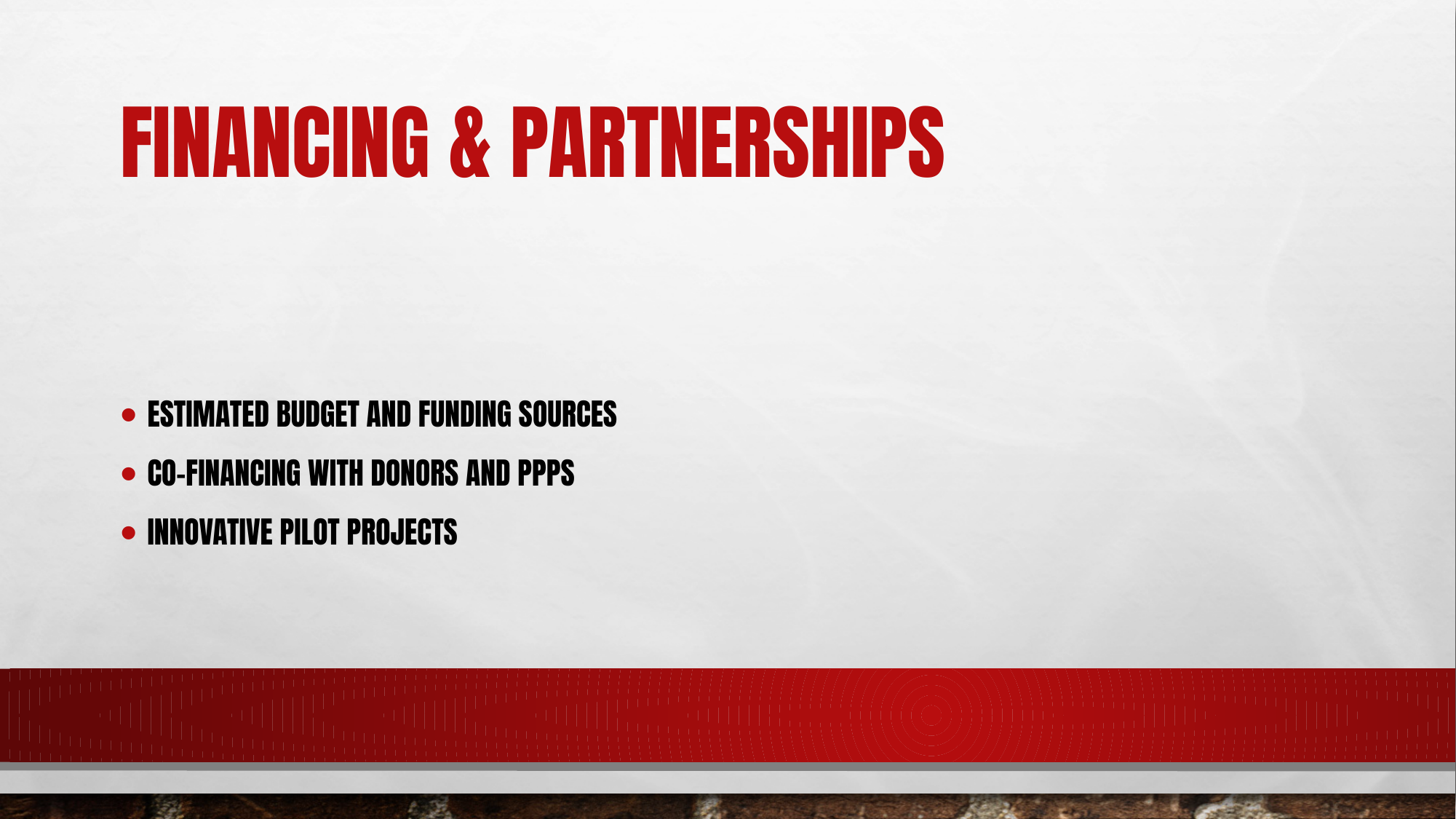

# Financing & Partnerships

Estimated budget and funding sources
Co-financing with donors and PPPs
Innovative pilot projects